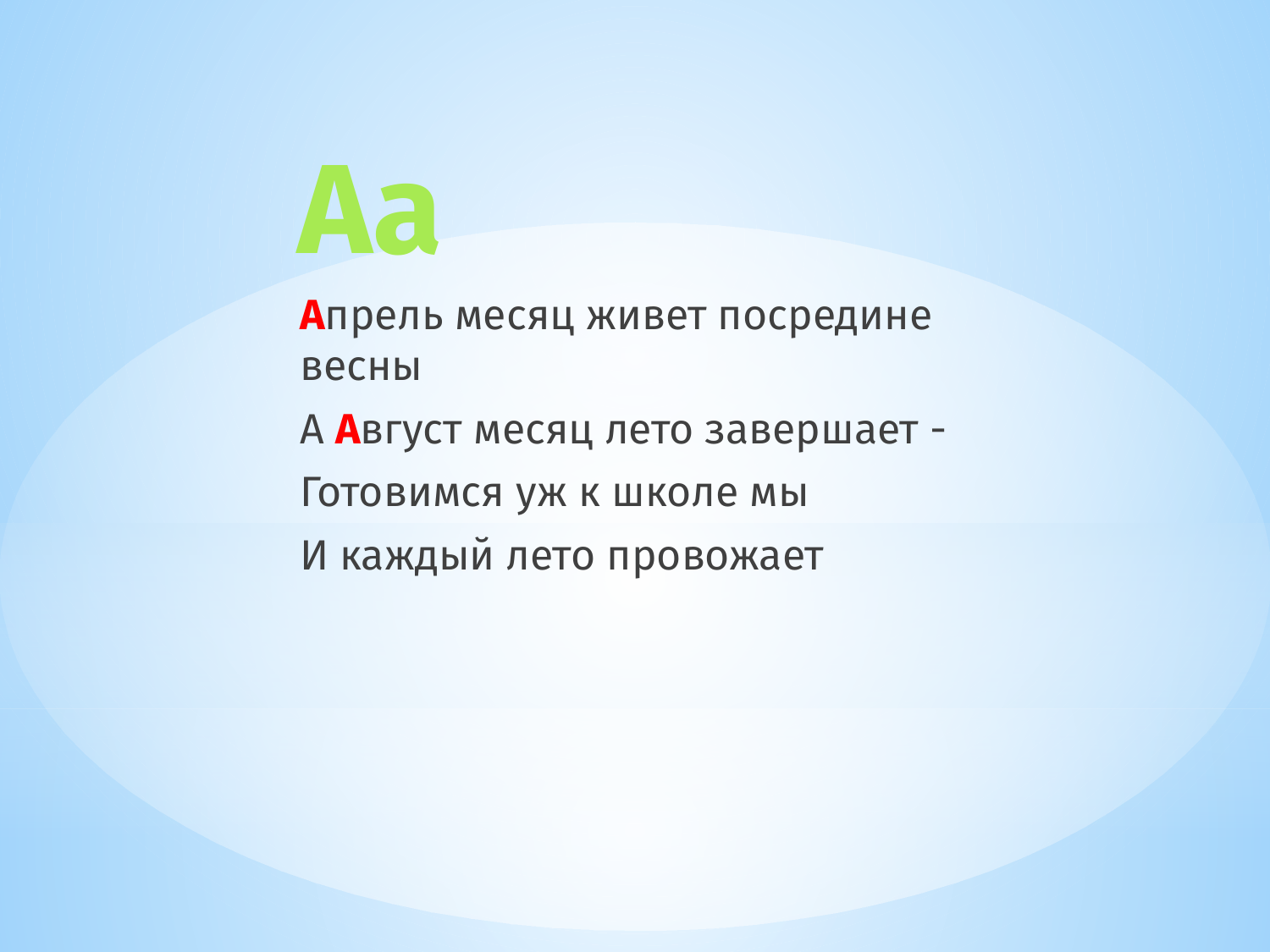

# Аа
Апрель месяц живет посредине весны
А Август месяц лето завершает -
Готовимся уж к школе мы
И каждый лето провожает